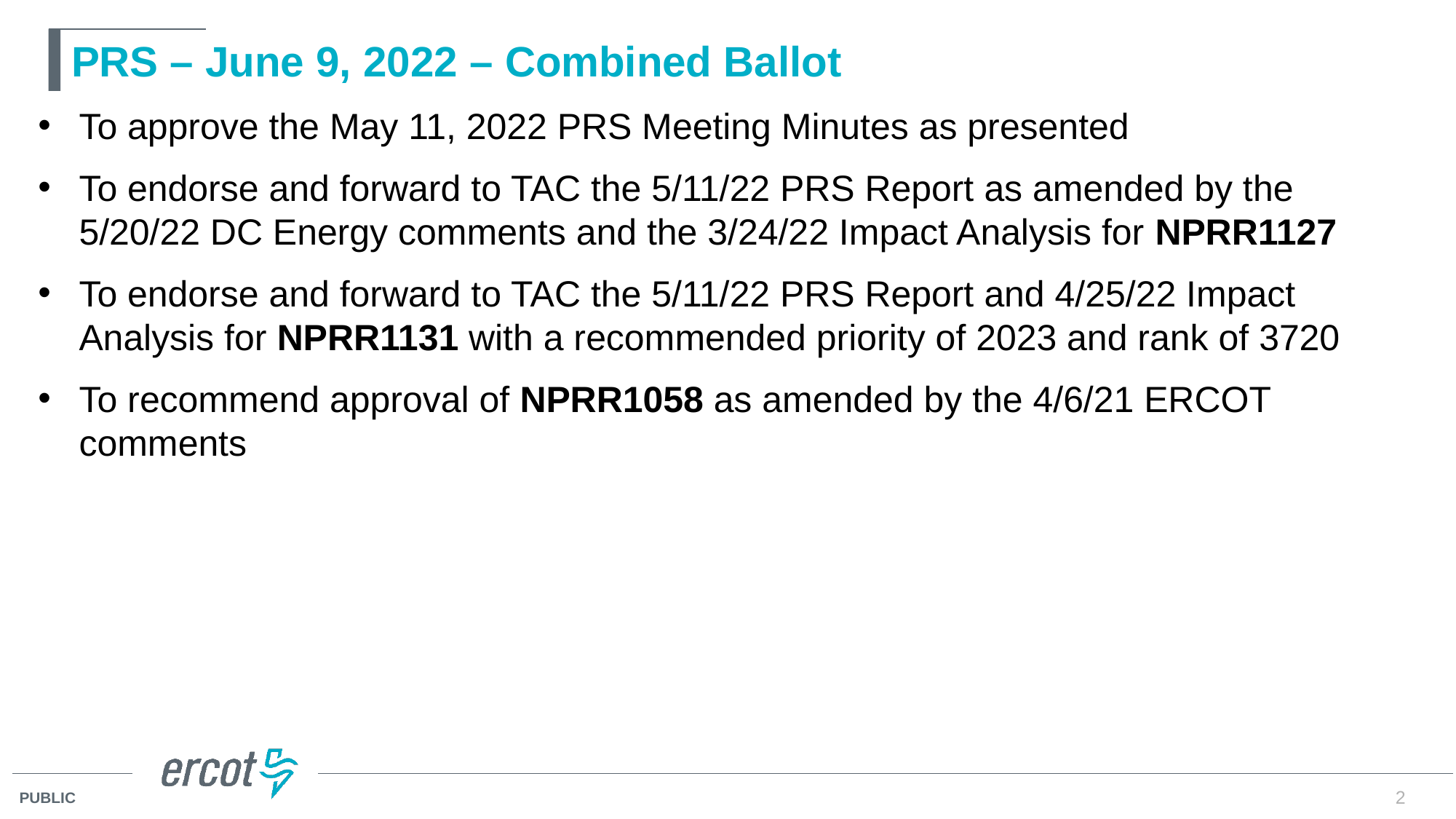

# PRS – June 9, 2022 – Combined Ballot
To approve the May 11, 2022 PRS Meeting Minutes as presented
To endorse and forward to TAC the 5/11/22 PRS Report as amended by the 5/20/22 DC Energy comments and the 3/24/22 Impact Analysis for NPRR1127
To endorse and forward to TAC the 5/11/22 PRS Report and 4/25/22 Impact Analysis for NPRR1131 with a recommended priority of 2023 and rank of 3720
To recommend approval of NPRR1058 as amended by the 4/6/21 ERCOT comments
2